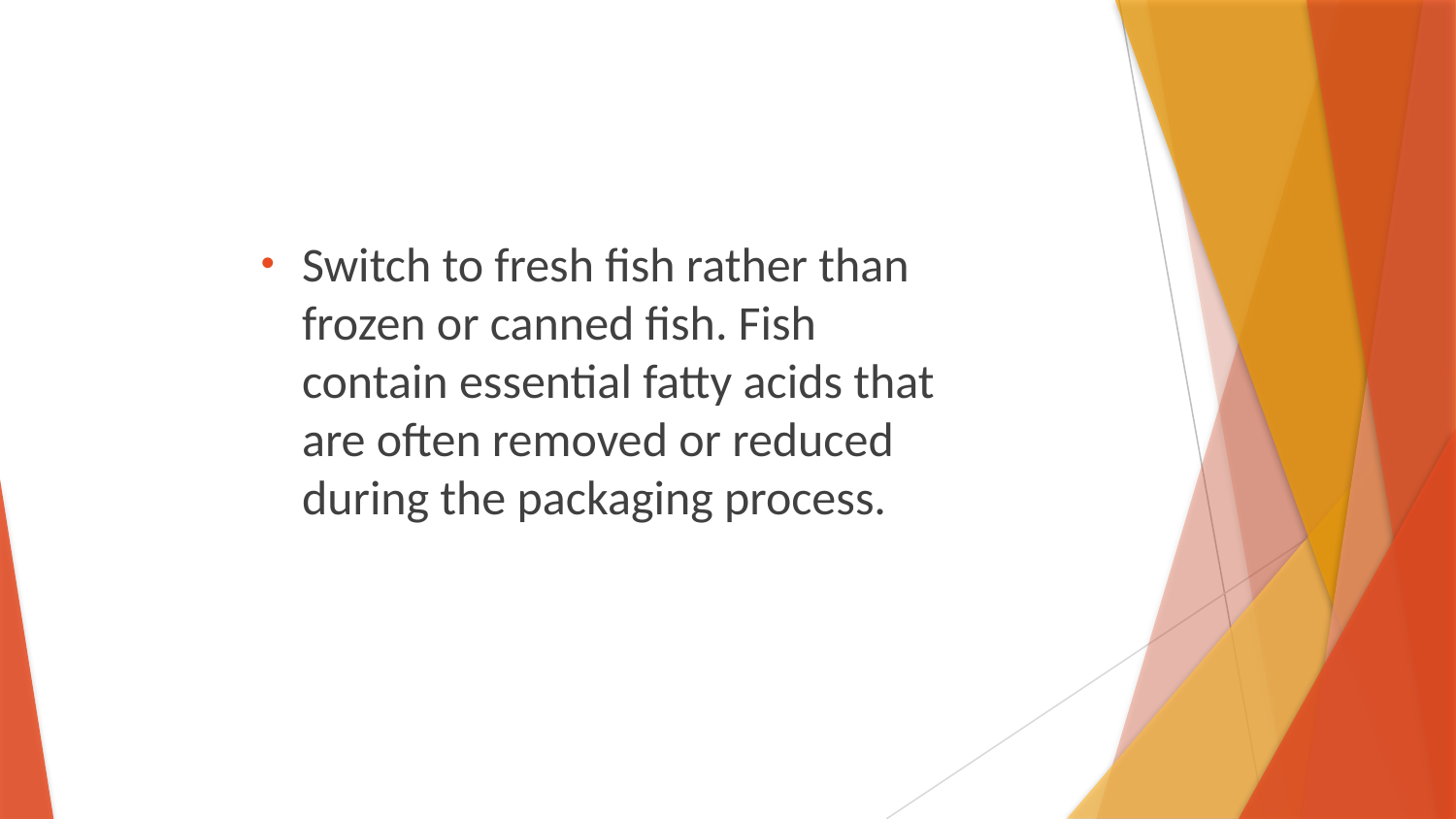

Switch to fresh fish rather than frozen or canned fish. Fish contain essential fatty acids that are often removed or reduced during the packaging process.